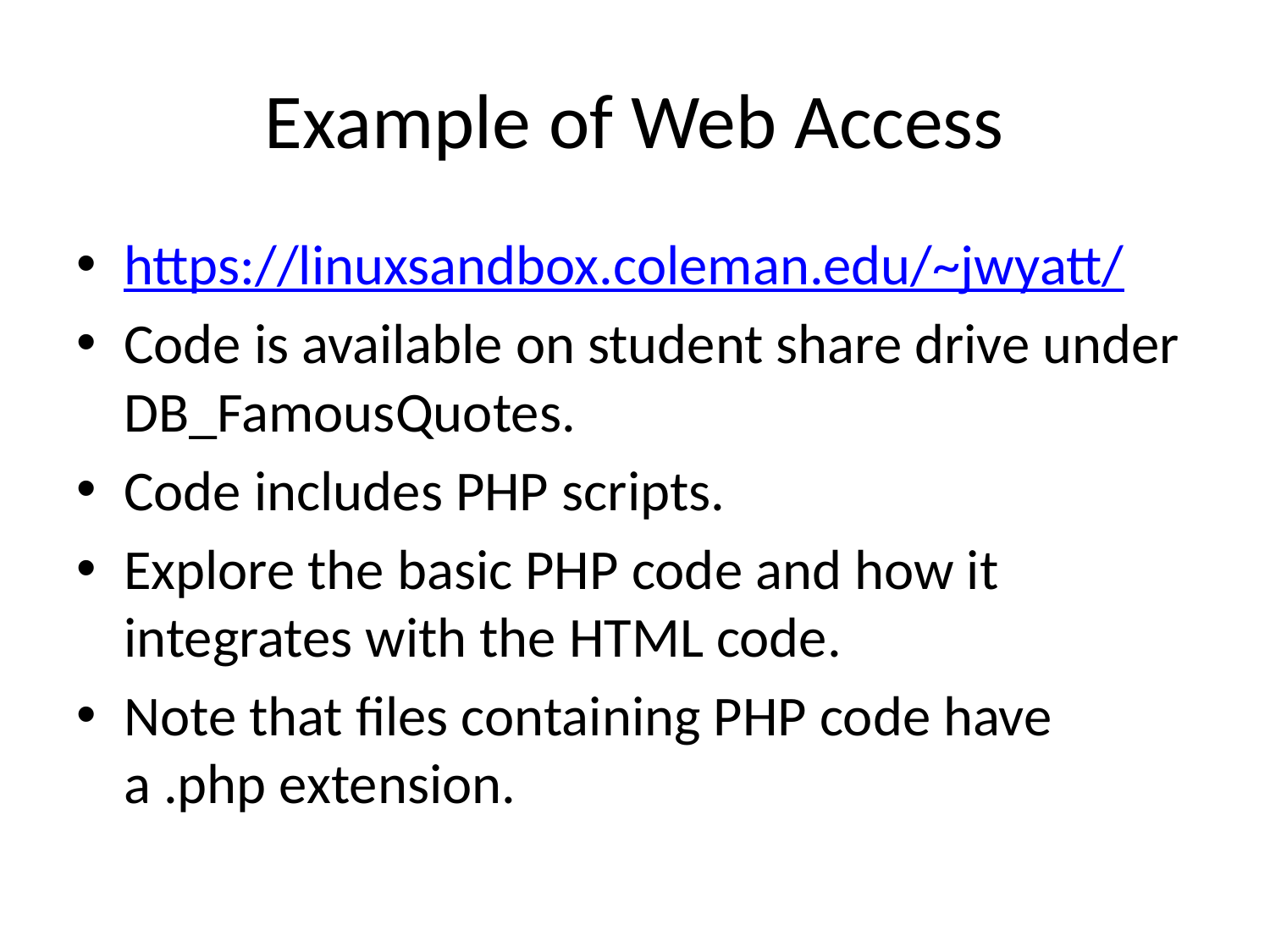

# Example of Web Access
https://linuxsandbox.coleman.edu/~jwyatt/
Code is available on student share drive under
DB_FamousQuotes.
Code includes PHP scripts.
Explore the basic PHP code and how it integrates with the HTML code.
Note that files containing PHP code have a .php extension.